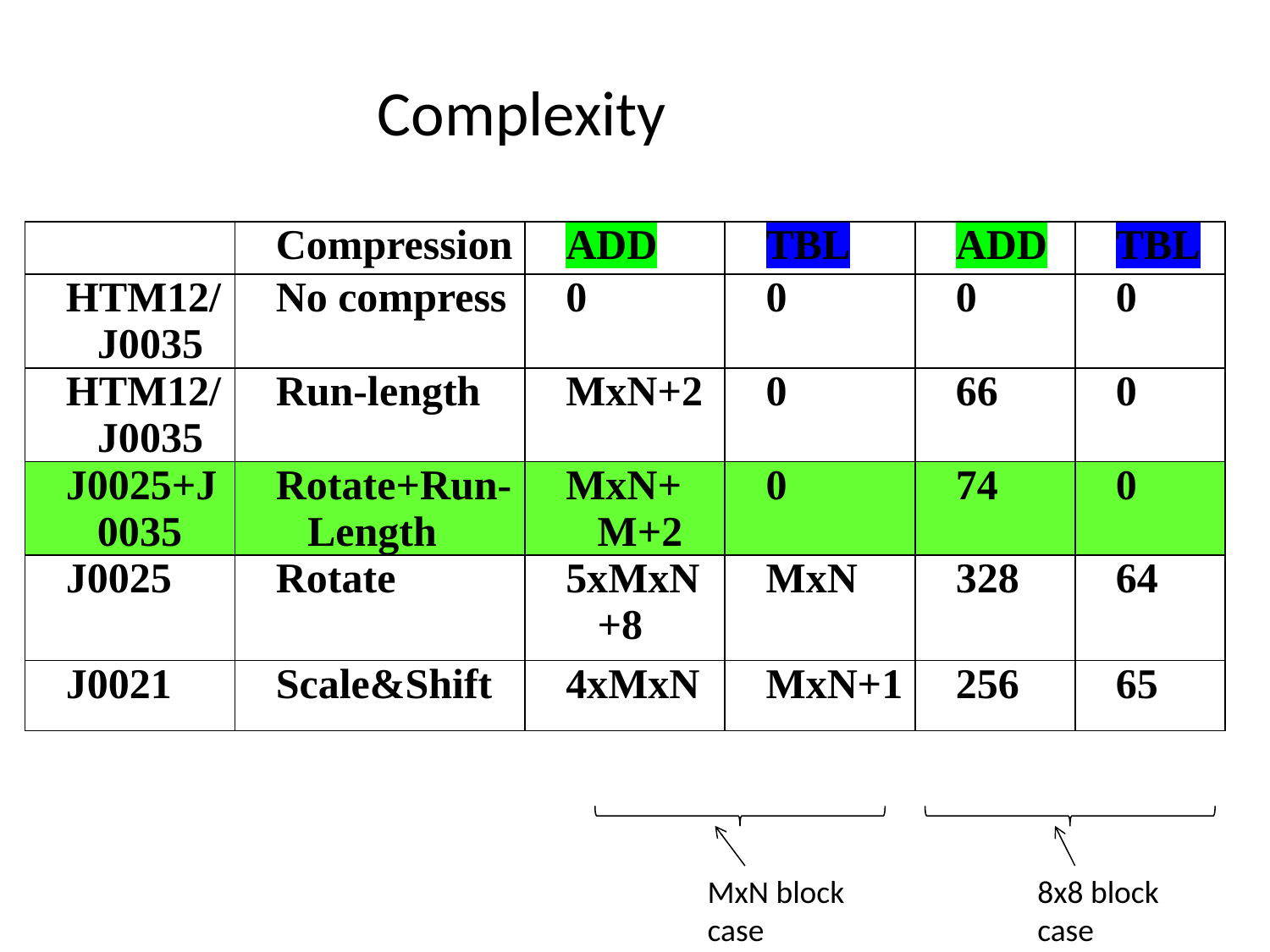

Complexity
|  | Compression | ADD | TBL | ADD | TBL |
| --- | --- | --- | --- | --- | --- |
| HTM12/J0035 | No compress | 0 | 0 | 0 | 0 |
| HTM12/J0035 | Run-length | MxN+2 | 0 | 66 | 0 |
| J0025+J0035 | Rotate+Run-Length | MxN+M+2 | 0 | 74 | 0 |
| J0025 | Rotate | 5xMxN+8 | MxN | 328 | 64 |
| J0021 | Scale&Shift | 4xMxN | MxN+1 | 256 | 65 |

8x8 block case
MxN block case